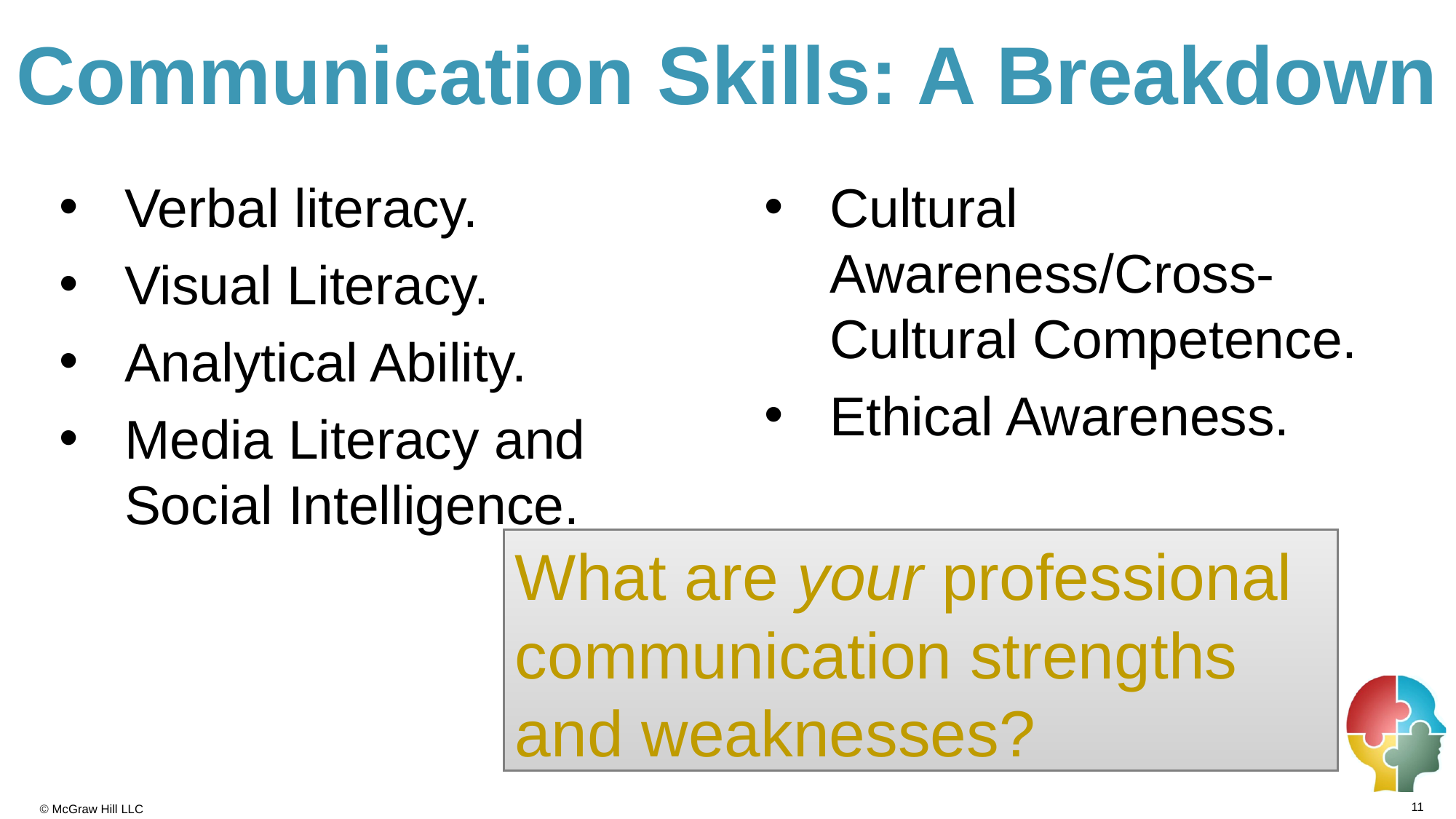

# Communication Skills: A Breakdown
Verbal literacy.
Visual Literacy.
Analytical Ability.
Media Literacy and Social Intelligence.
Cultural Awareness/Cross-Cultural Competence.
Ethical Awareness.
What are your professional communication strengths and weaknesses?
11